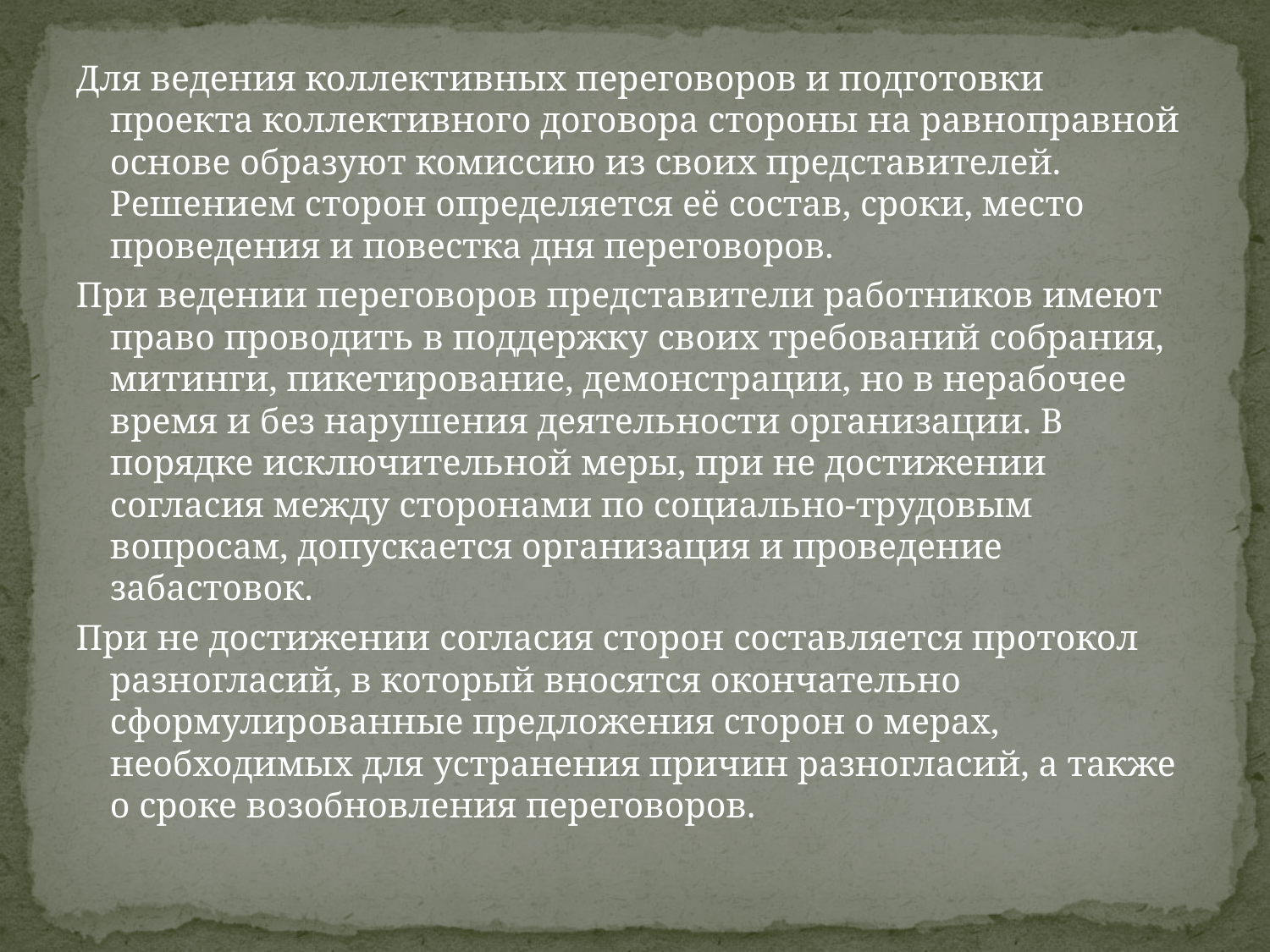

Для ведения коллективных переговоров и подготовки проекта коллективного договора стороны на равноправной основе образуют комиссию из своих представителей. Решением сторон определяется её состав, сроки, место проведения и повестка дня переговоров.
При ведении переговоров представители работников имеют право проводить в поддержку своих требований собрания, митинги, пикетирование, демонстрации, но в нерабочее время и без нарушения деятельности организации. В порядке исключительной меры, при не достижении согласия между сторонами по социально-трудовым вопросам, допускается организация и проведение забастовок.
При не достижении согласия сторон составляется протокол разногласий, в который вносятся окончательно сформулированные предложения сторон о мерах, необходимых для устранения причин разногласий, а также о сроке возобновления переговоров.